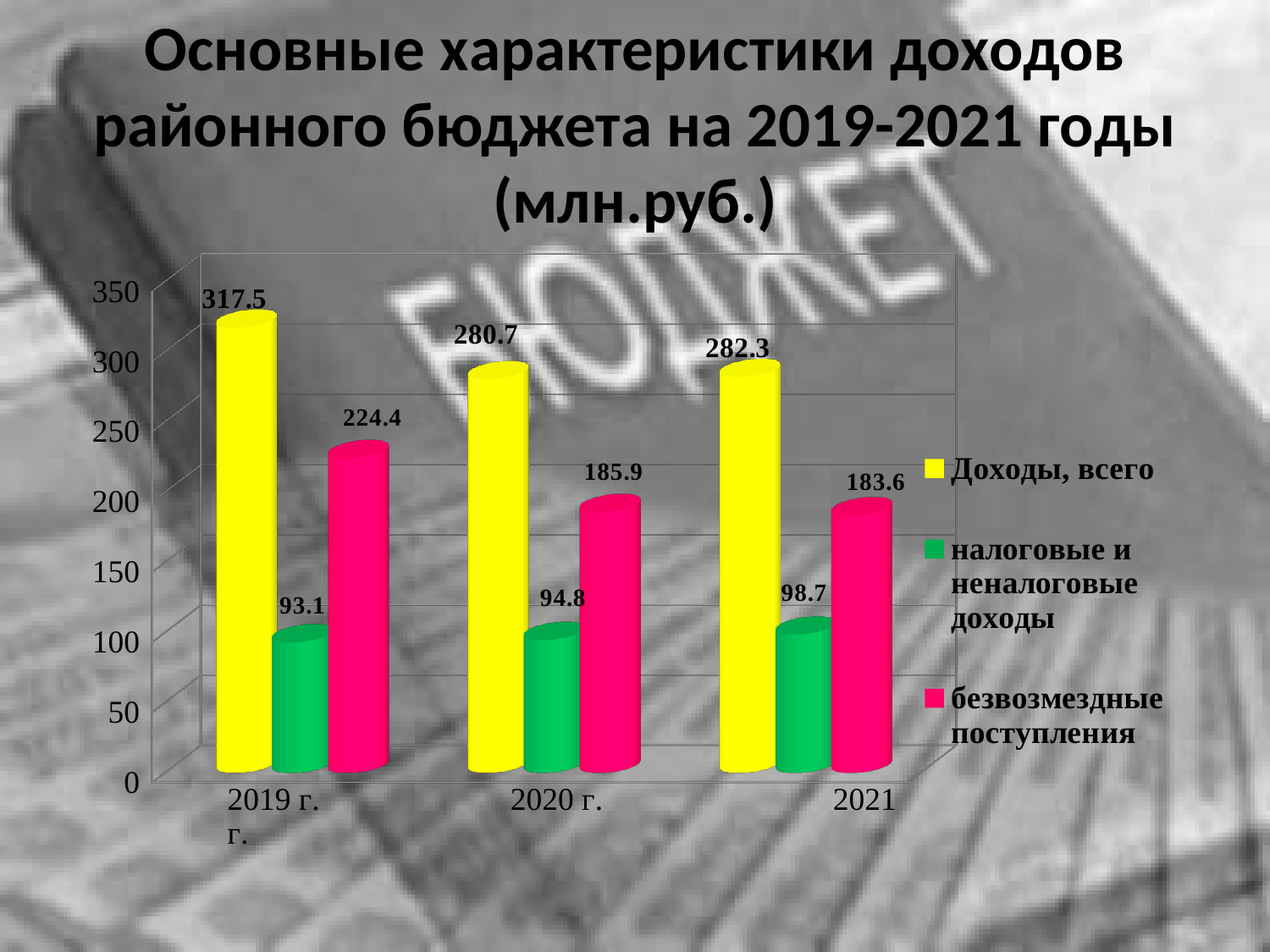

# Основные характеристики доходов районного бюджета на 2019-2021 годы (млн.руб.)

[unsupported chart]